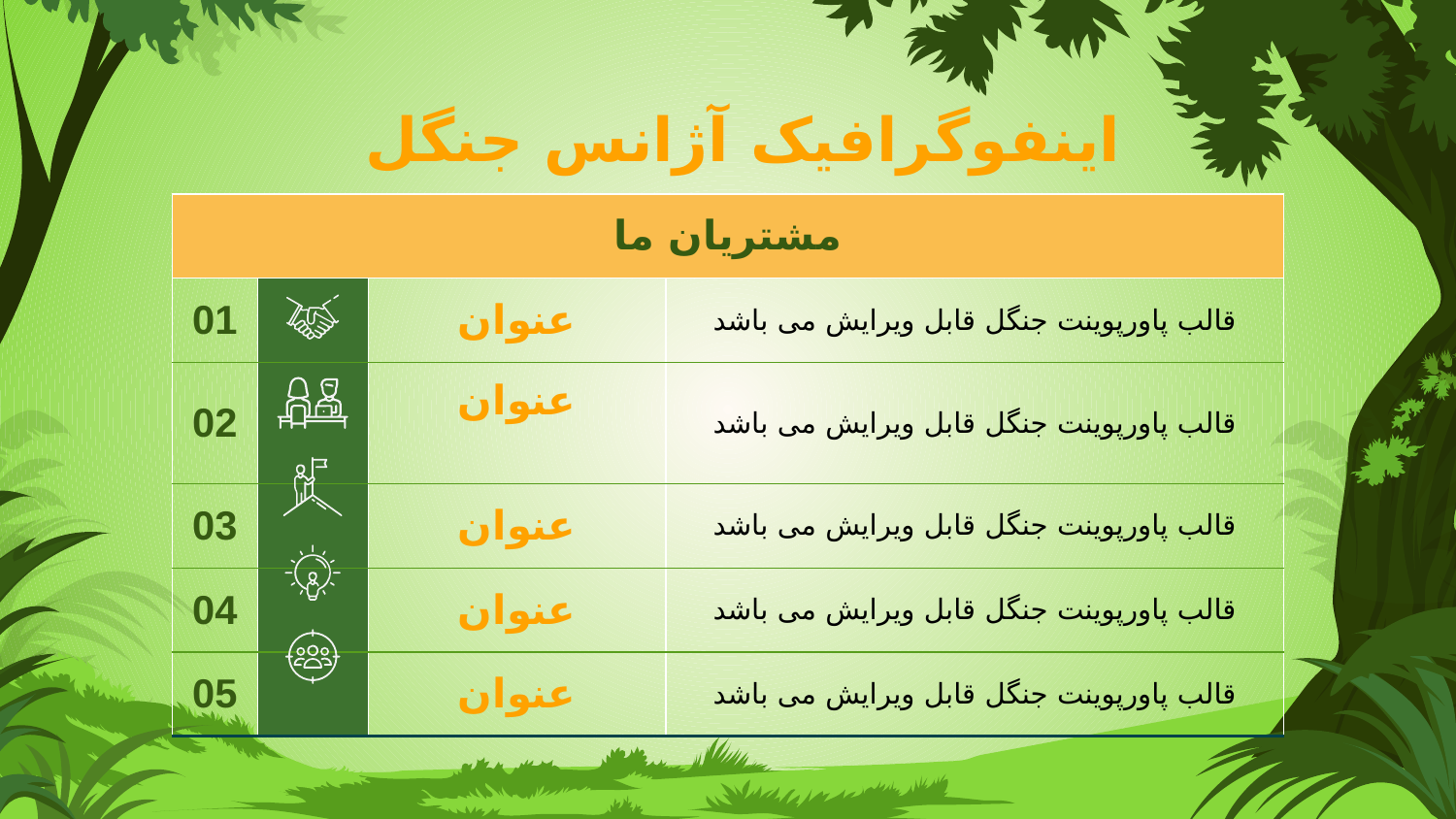

# اینفوگرافیک آژانس جنگل
| مشتریان ما |  |  |  |
| --- | --- | --- | --- |
| 01 |  | عنوان | قالب پاورپوینت جنگل قابل ویرایش می باشد |
| 02 |  | عنوان | قالب پاورپوینت جنگل قابل ویرایش می باشد |
| 03 |  | عنوان | قالب پاورپوینت جنگل قابل ویرایش می باشد |
| 04 |  | عنوان | قالب پاورپوینت جنگل قابل ویرایش می باشد |
| 05 |  | عنوان | قالب پاورپوینت جنگل قابل ویرایش می باشد |